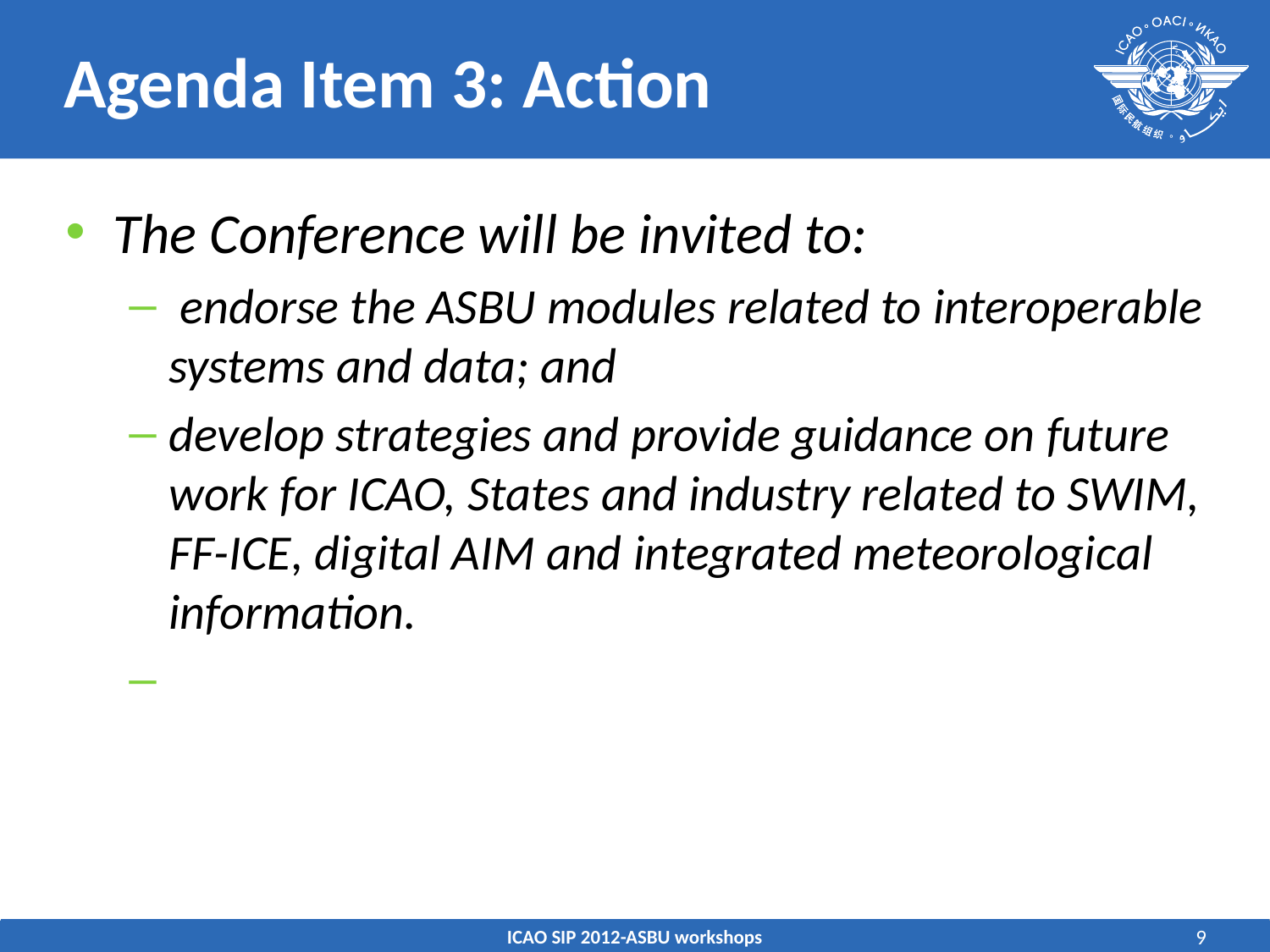

# Agenda Item 3: Action
The Conference will be invited to:
 endorse the ASBU modules related to interoperable systems and data; and
develop strategies and provide guidance on future work for ICAO, States and industry related to SWIM, FF-ICE, digital AIM and integrated meteorological information.

ICAO SIP 2012-ASBU workshops
9